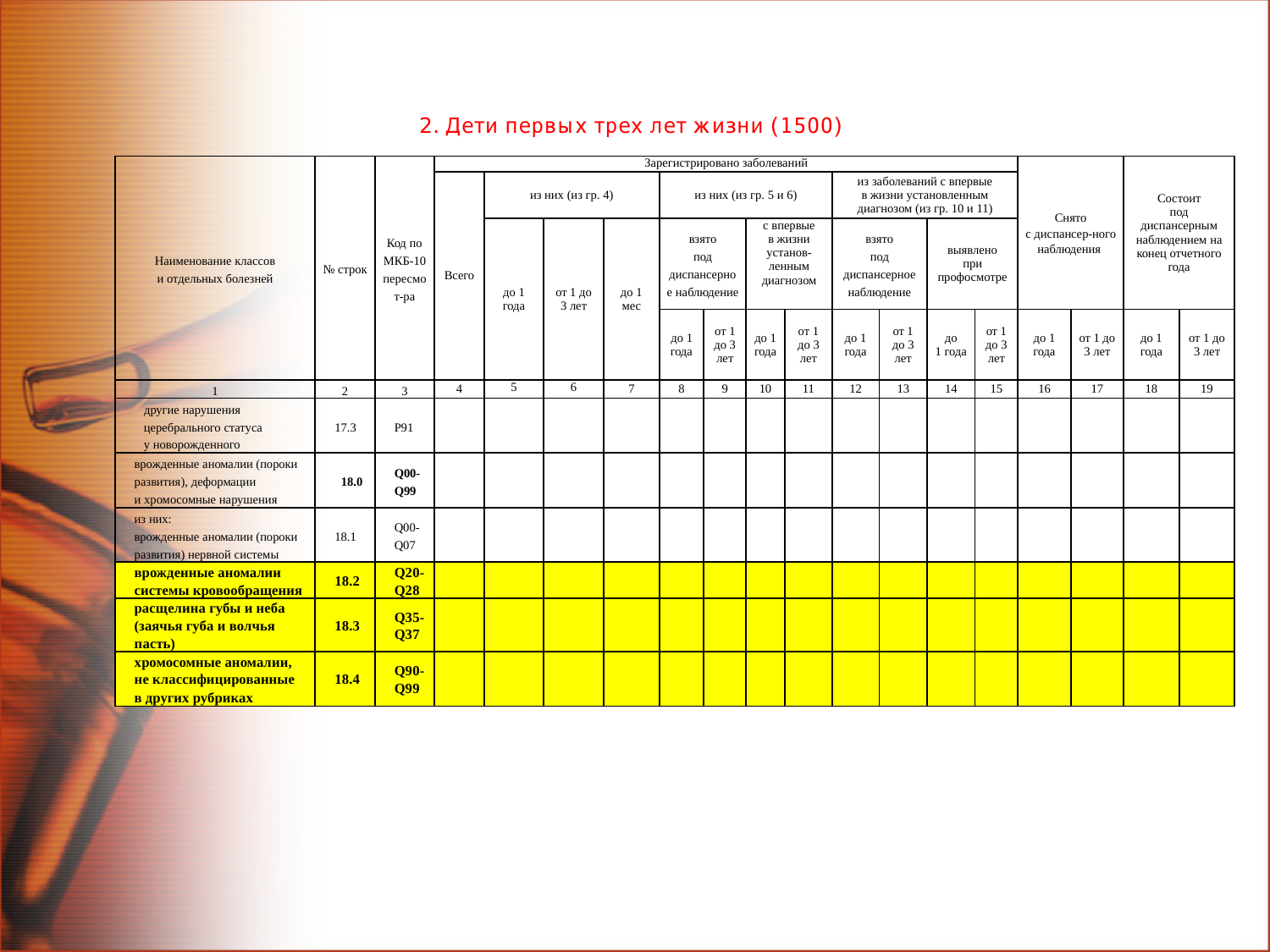

#

2. Дети первых трех лет жизни (1500)
| Наименование классов и отдельных болезней | № строк | Код по МКБ-10 пересмот-ра | Зарегистрировано заболеваний |  |  |  |  |  |  |  |  |  |  |  | Снято с диспансер-ного наблюдения |  | Состоит под диспансерным наблюдением на конец отчетного года |  |
| --- | --- | --- | --- | --- | --- | --- | --- | --- | --- | --- | --- | --- | --- | --- | --- | --- | --- | --- |
|  |  |  | Всего | из них (из гр. 4) |  |  | из них (из гр. 5 и 6) |  |  |  | из заболеваний с впервые в жизни установленным диагнозом (из гр. 10 и 11) |  |  |  |  |  |  |  |
|  |  |  |  | до 1 года | от 1 до 3 лет | до 1 мес | взято под диспансерное наблюдение |  | с впервые в жизни установ-ленным диагнозом |  | взято под диспансерное наблюдение |  | выявлено при профосмотре |  |  |  |  |  |
|  |  |  |  |  |  |  | до 1 года | от 1 до 3 лет | до 1 года | от 1 до 3 лет | до 1 года | от 1 до 3 лет | до 1 года | от 1 до 3 лет | до 1 года | от 1 до 3 лет | до 1 года | от 1 до 3 лет |
| 1 | 2 | 3 | 4 | 5 | 6 | 7 | 8 | 9 | 10 | 11 | 12 | 13 | 14 | 15 | 16 | 17 | 18 | 19 |
| другие нарушения церебрального статуса у новорожденного | 17.3 | Р91 |  |  |  |  |  |  |  |  |  |  |  |  |  |  |  |  |
| врожденные аномалии (пороки развития), деформации и хромосомные нарушения | 18.0 | Q00-Q99 |  |  |  |  |  |  |  |  |  |  |  |  |  |  |  |  |
| из них: врожденные аномалии (пороки развития) нервной системы | 18.1 | Q00-Q07 |  |  |  |  |  |  |  |  |  |  |  |  |  |  |  |  |
| врожденные аномалии системы кровообращения | 18.2 | Q20-Q28 |  |  |  |  |  |  |  |  |  |  |  |  |  |  |  |  |
| расщелина губы и неба (заячья губа и волчья пасть) | 18.3 | Q35-Q37 |  |  |  |  |  |  |  |  |  |  |  |  |  |  |  |  |
| хромосомные аномалии, не классифицированные в других рубриках | 18.4 | Q90-Q99 |  |  |  |  |  |  |  |  |  |  |  |  |  |  |  |  |